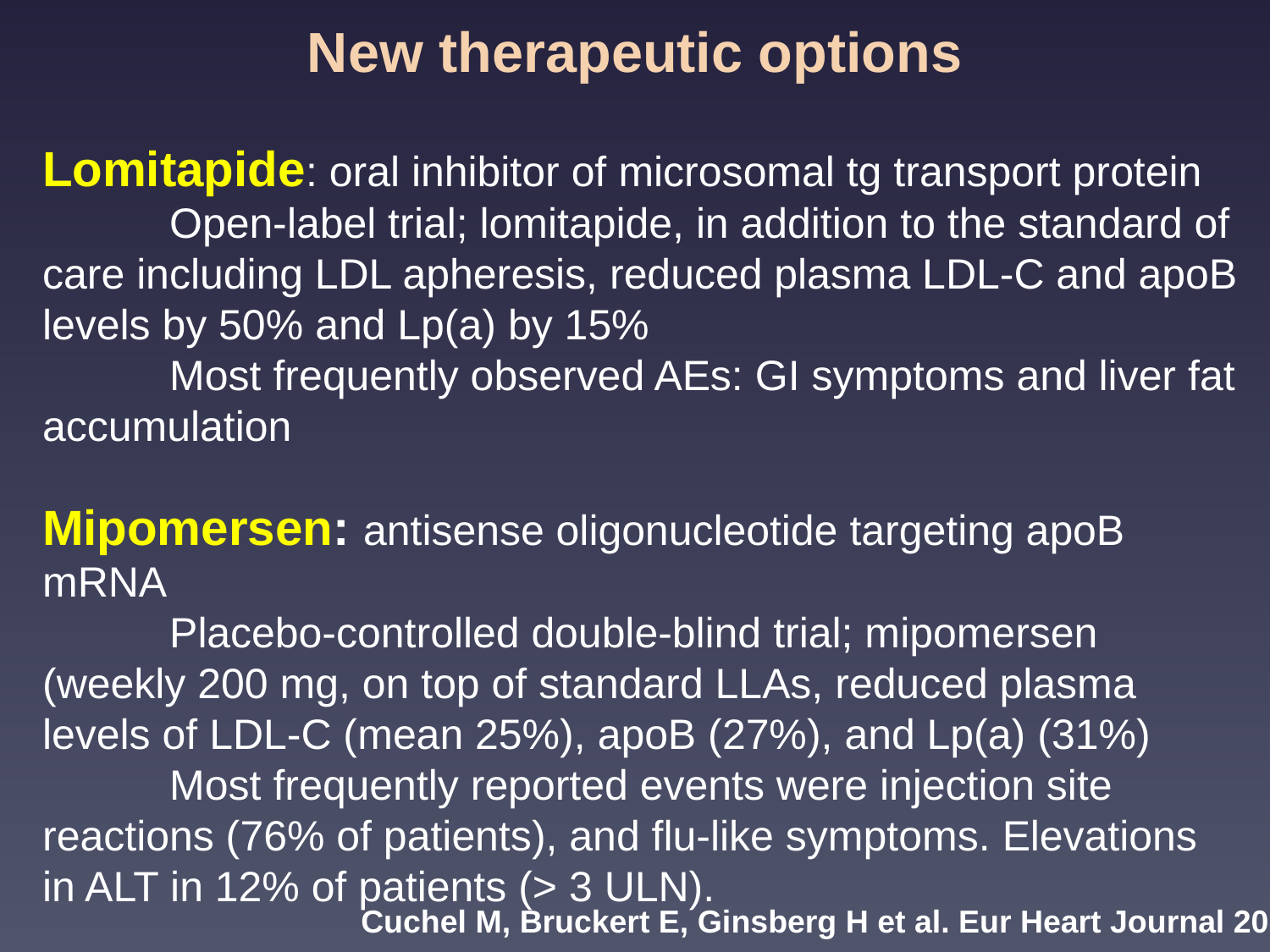

# New therapeutic options
Lomitapide: oral inhibitor of microsomal tg transport protein
	Open-label trial; lomitapide, in addition to the standard of care including LDL apheresis, reduced plasma LDL-C and apoB levels by 50% and Lp(a) by 15%
	Most frequently observed AEs: GI symptoms and liver fat accumulation
Mipomersen: antisense oligonucleotide targeting apoB mRNA
	Placebo-controlled double-blind trial; mipomersen (weekly 200 mg, on top of standard LLAs, reduced plasma levels of LDL-C (mean 25%), apoB (27%), and Lp(a) (31%)
	Most frequently reported events were injection site reactions (76% of patients), and flu-like symptoms. Elevations in ALT in 12% of patients (> 3 ULN).
Cuchel M, Bruckert E, Ginsberg H et al. Eur Heart Journal 2014